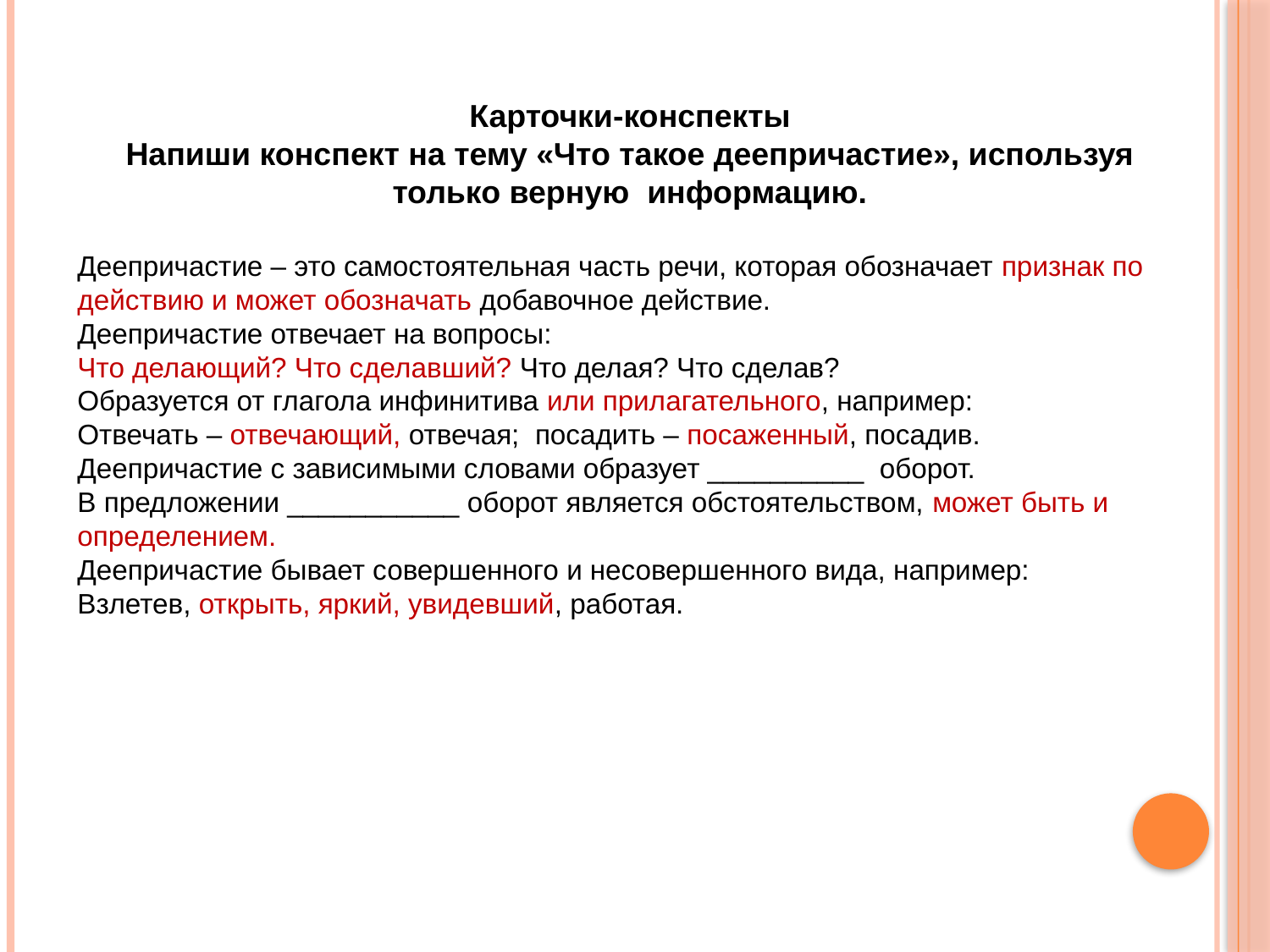

Карточки-конспекты
Напиши конспект на тему «Что такое деепричастие», используя только верную  информацию.

Деепричастие – это самостоятельная часть речи, которая обозначает признак по действию и может обозначать добавочное действие.
Деепричастие отвечает на вопросы:
Что делающий? Что сделавший? Что делая? Что сделав?
Образуется от глагола инфинитива или прилагательного, например:
Отвечать – отвечающий, отвечая;  посадить – посаженный, посадив.
Деепричастие с зависимыми словами образует __________  оборот.
В предложении ___________ оборот является обстоятельством, может быть и определением.
Деепричастие бывает совершенного и несовершенного вида, например:
Взлетев, открыть, яркий, увидевший, работая.